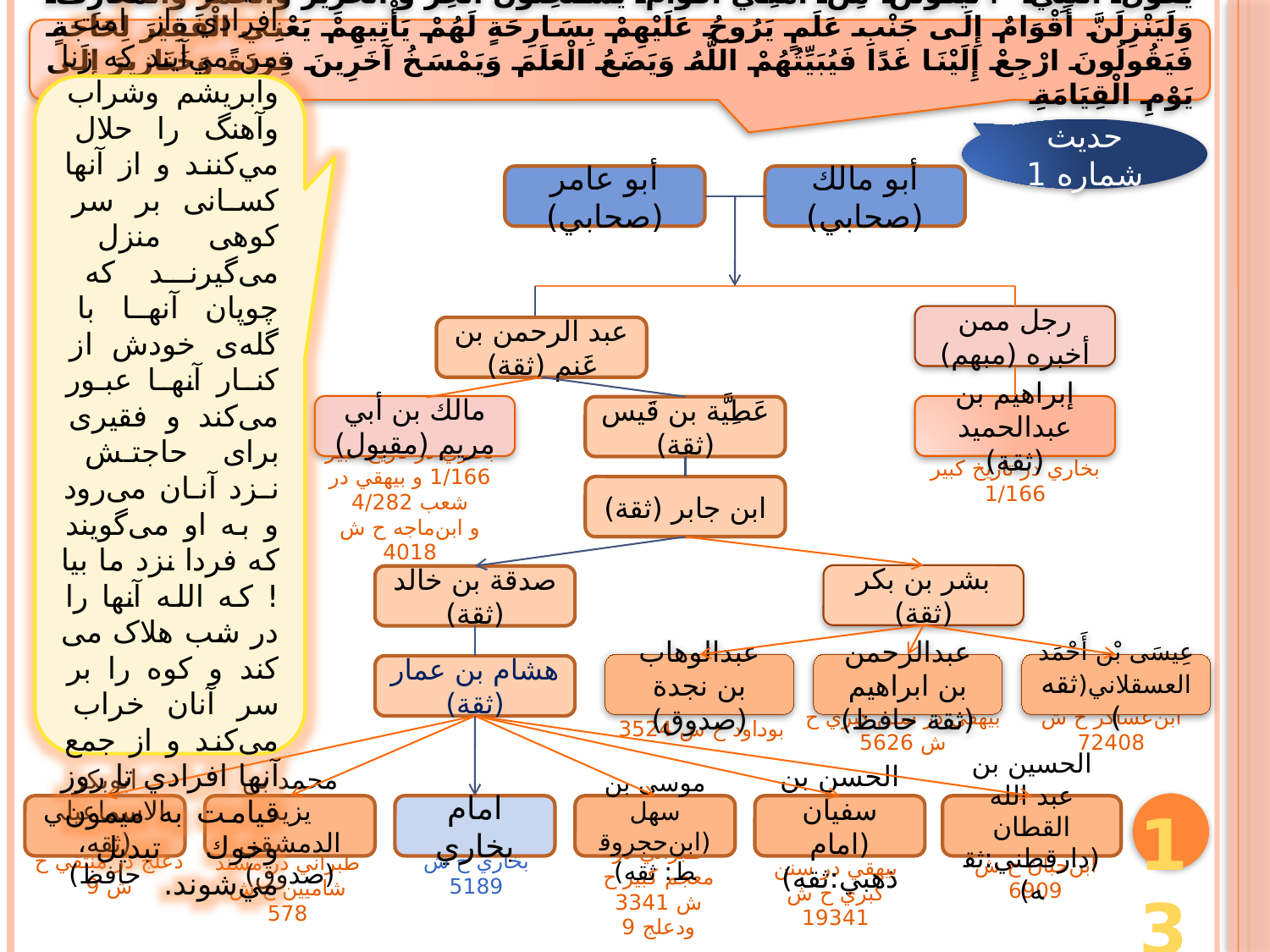

يَقُولُ النَّبِيَّ r لَيَكُونَنَّ مِنْ أُمَّتِي أَقْوَامٌ يَسْتَحِلُّونَ الْحِرَ و َالْحَرِيرَ وَالْخَمْرَ وَالْمَعَازِفَ وَلَيَنْزِلَنَّ أَقْوَامٌ إِلَى جَنْبِ عَلَمٍ يَرُوحُ عَلَيْهِمْ بِسَارِحَةٍ لَهُمْ يَأْتِيهِمْ يَعْنِي الْفَقِيرَ لِحَاجَةٍ فَيَقُولُونَ ارْجِعْ إِلَيْنَا غَدًا فَيُبَيِّتُهُمْ اللَّهُ وَيَضَعُ الْعَلَمَ وَيَمْسَخُ آخَرِينَ قِرَدَةً وَخَنَازِيرَ إِلَى يَوْمِ الْقِيَامَةِ
رسول الله r مي‌فرمايد: افرادي از امت من مي‌آيند كه زنا وابريشم وشراب وآهنگ را حلال مي‌كنند و از آنها کسانی بر سر کوهی منزل می‌گیرند که چوپان آنها با گله‌ی خودش از کنـار آنهـا عبـور می‌کند و فقیری برای حاجتـش نـزد آنـان می‌رود و به او می‌گویند که فردا نزد ما بیا ! که الله آنها را در شب هلاک می کند و کوه را بر سر آنان خراب می‌کند و از جمع آنها افرادي تا روز قيامت به ميمون وخوك تبديل مي‌شوند.
حديث شماره 1
أبو عامر (صحابي)
أبو مالك (صحابي)
رجل ممن أخبره (مبهم)
عبد الرحمن بن غَنم (ثقة)
إبراهيم بن عبدالحميد (ثقة)
مالك بن أبي مريم (مقبول)
عَطِيَّة بن قَيس (ثقة)
بخاري در تاريخ كبير 1/166
بخاري در تاريخ كبير 1/166 و بيهقي در شعب 4/282
و ابن‌ماجه ح ش 4018
ابن جابر (ثقة)
بشر بن بكر (ثقة)
صدقة بن خالد (ثقة)
عبدالوهاب بن نجدة (صدوق)
عبدالرحمن بن ابراهيم (ثقة حافظ)
عِيسَى بْن أَحْمَد العسقلاني(ثقه)
هشام بن عمار (ثقة)
ابوداود ح ش 3524
بيهقي در سنن كبري ح ش 5626
ابن‌عساكر ح ش 72408
13
ابوبكر الاسماعيلي (ثقه، حافظ)
محمد بن يزيد الدمشقي (صدوق)
امام بخاري
موسى بن سهل (ابن‌حجروقط: ثقه)
الحسن بن سفيان (امام ذهبي:ثقه)
الحسين بن عبد الله القطان (دارقطني:ثقه)
دعلج در منتقي ح ش 9
بخاري ح ش 5189
ابن‌حبان ح ش 6909
طبراني در مسند شاميين ح ش 578
طبراني در معجم كبير ح ش 3341 ودعلج 9
بيهقي در سنن كبري ح ش 19341